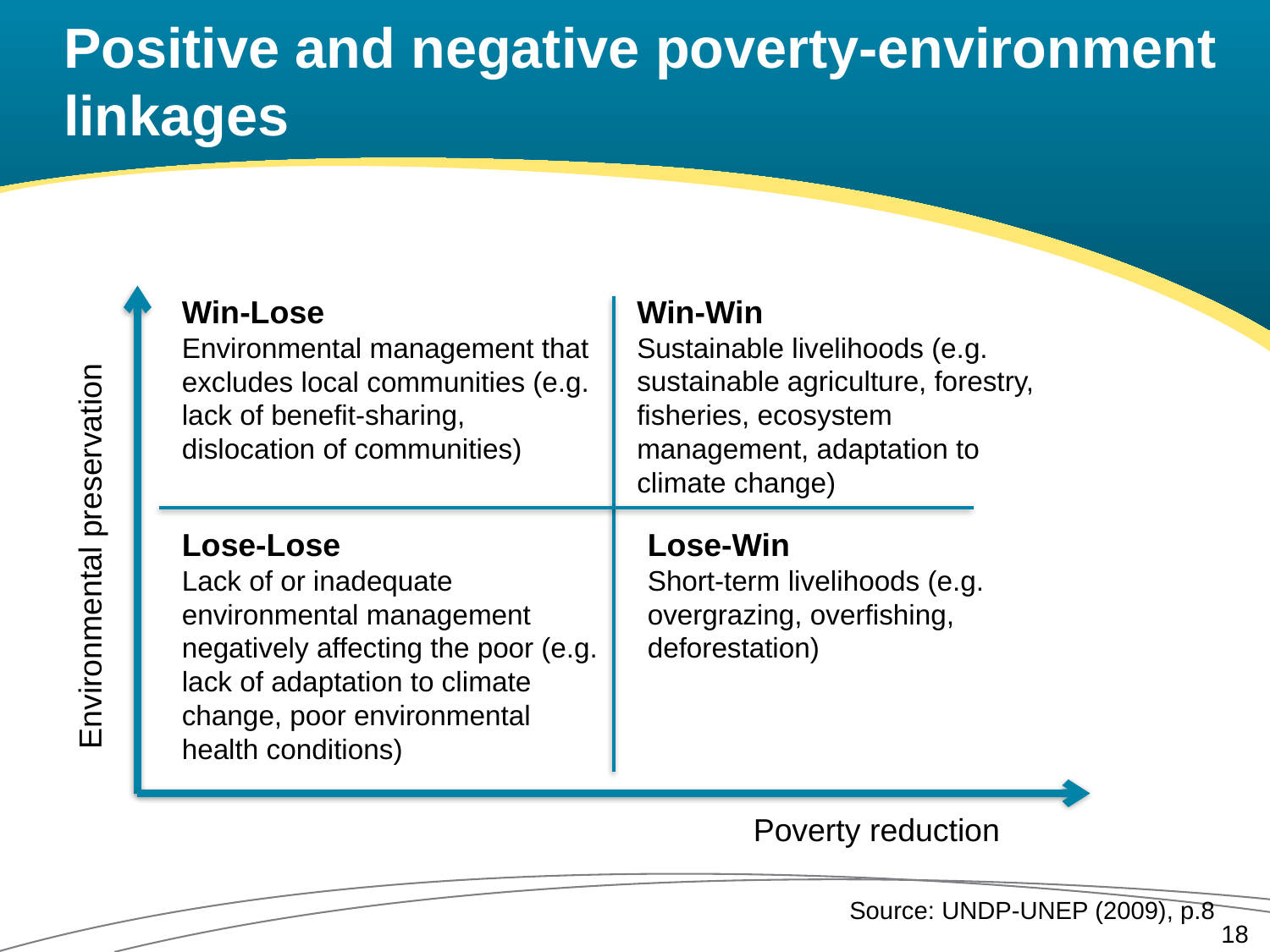

# Positive and negative poverty-environment linkages
Win-Win
Sustainable livelihoods (e.g. sustainable agriculture, forestry, fisheries, ecosystem management, adaptation to climate change)
Win-Lose
Environmental management that excludes local communities (e.g. lack of benefit-sharing, dislocation of communities)
Environmental preservation
Lose-Lose
Lack of or inadequate environmental management negatively affecting the poor (e.g. lack of adaptation to climate change, poor environmental health conditions)
Lose-Win
Short-term livelihoods (e.g. overgrazing, overfishing, deforestation)
Poverty reduction
Source: UNDP-UNEP (2009), p.8
18